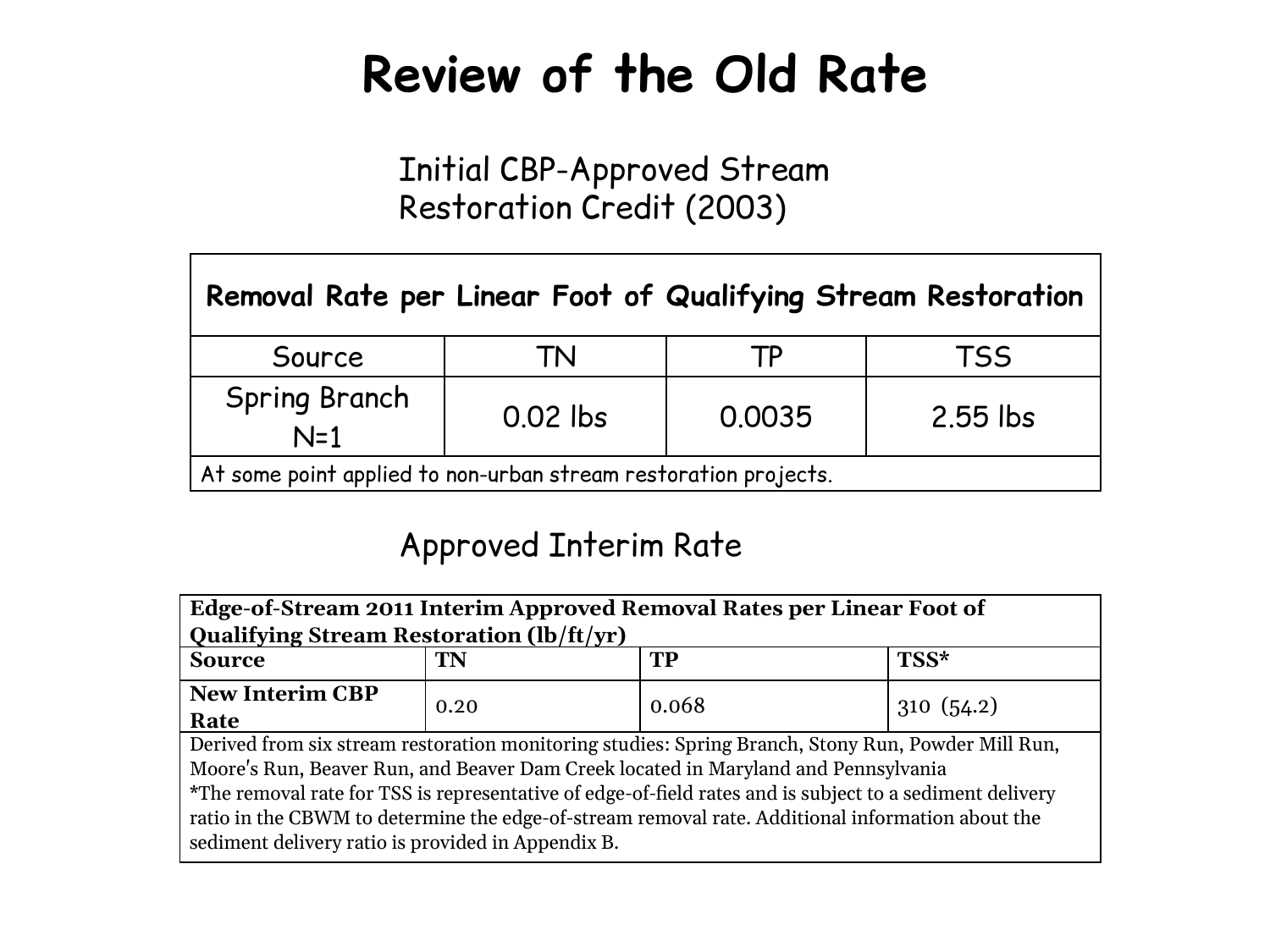

Review of the Old Rate
Initial CBP-Approved Stream Restoration Credit (2003)
| Removal Rate per Linear Foot of Qualifying Stream Restoration |  |  |  |
| --- | --- | --- | --- |
| Source | TN | TP | TSS |
| Spring Branch N=1 | 0.02 lbs | 0.0035 | 2.55 lbs |
| At some point applied to non-urban stream restoration projects. |  |  |  |
Approved Interim Rate
| Edge-of-Stream 2011 Interim Approved Removal Rates per Linear Foot of Qualifying Stream Restoration (lb/ft/yr) |  |  |  |
| --- | --- | --- | --- |
| Source | TN | TP | TSS\* |
| New Interim CBP Rate | 0.20 | 0.068 | 310 (54.2) |
| Derived from six stream restoration monitoring studies: Spring Branch, Stony Run, Powder Mill Run, Moore's Run, Beaver Run, and Beaver Dam Creek located in Maryland and Pennsylvania \*The removal rate for TSS is representative of edge-of-field rates and is subject to a sediment delivery ratio in the CBWM to determine the edge-of-stream removal rate. Additional information about the sediment delivery ratio is provided in Appendix B. |  |  |  |